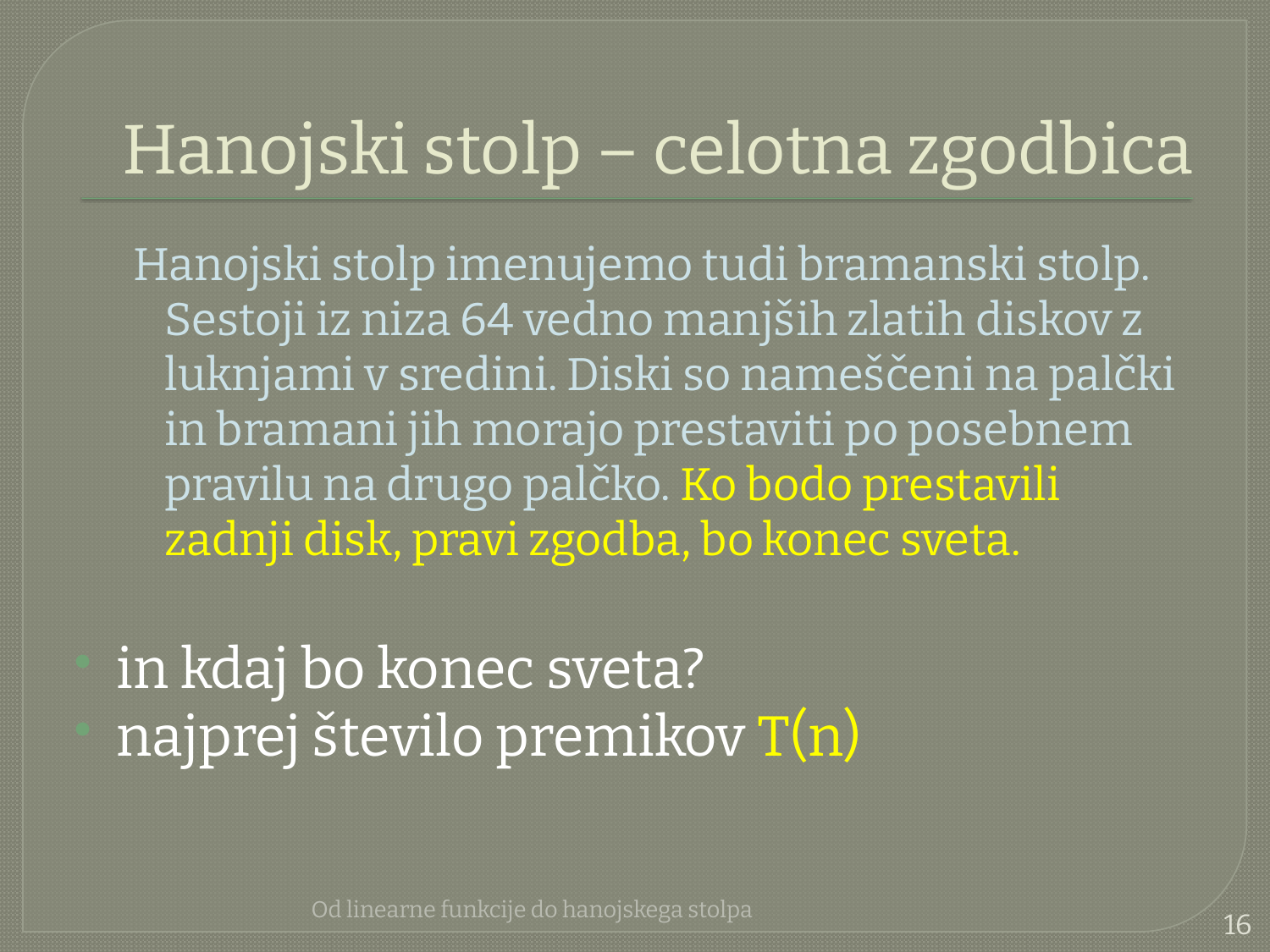

# Hanojski stolp – celotna zgodbica
Hanojski stolp imenujemo tudi bramanski stolp. Sestoji iz niza 64 vedno manjših zlatih diskov z luknjami v sredini. Diski so nameščeni na palčki in bramani jih morajo prestaviti po posebnem pravilu na drugo palčko. Ko bodo prestavili zadnji disk, pravi zgodba, bo konec sveta.

in kdaj bo konec sveta?
najprej število premikov T(n)

Od linearne funkcije do hanojskega stolpa
16